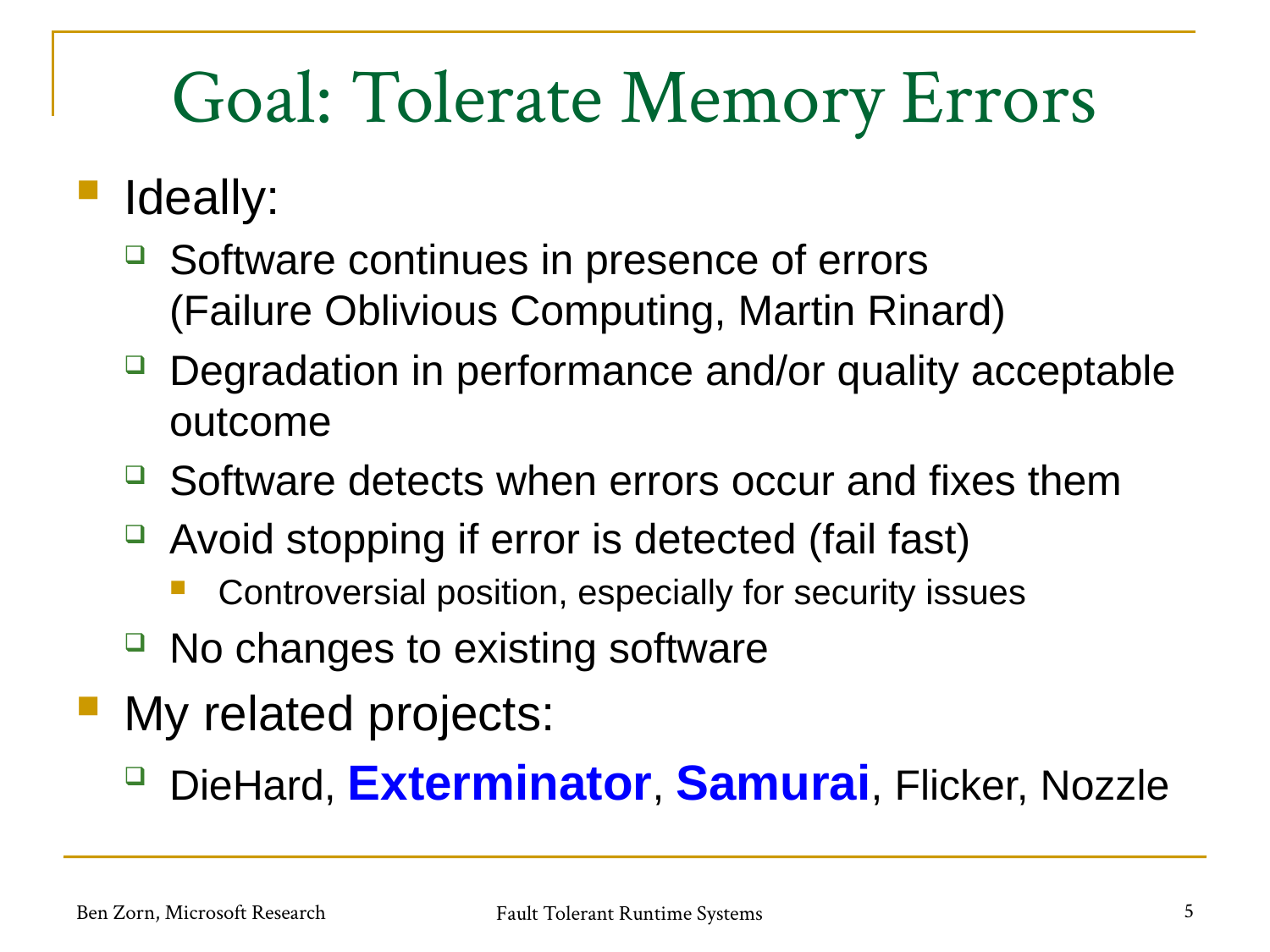

# Goal: Tolerate Memory Errors
Ideally:
Software continues in presence of errors
(Failure Oblivious Computing, Martin Rinard)
Degradation in performance and/or quality acceptable outcome
Software detects when errors occur and fixes them
Avoid stopping if error is detected (fail fast)
Controversial position, especially for security issues
No changes to existing software
My related projects:
DieHard, Exterminator, Samurai, Flicker, Nozzle

Ben Zorn, Microsoft Research
5
Fault Tolerant Runtime Systems